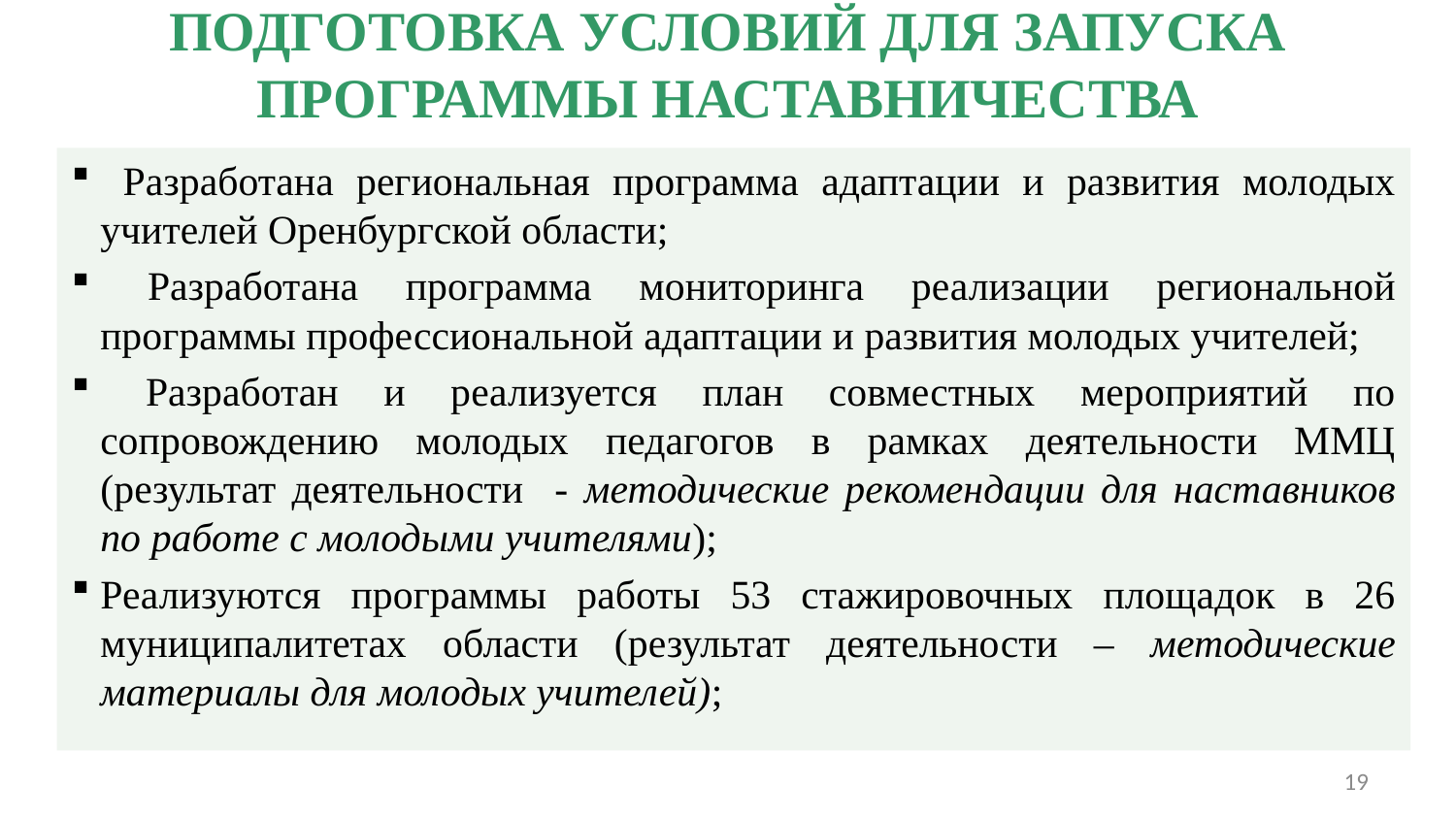

# ПОДГОТОВКА УСЛОВИЙ ДЛЯ ЗАПУСКА ПРОГРАММЫ НАСТАВНИЧЕСТВА
 Разработана региональная программа адаптации и развития молодых учителей Оренбургской области;
 Разработана программа мониторинга реализации региональной программы профессиональной адаптации и развития молодых учителей;
 Разработан и реализуется план совместных мероприятий по сопровождению молодых педагогов в рамках деятельности ММЦ (результат деятельности  - методические рекомендации для наставников по работе с молодыми учителями);
Реализуются программы работы 53 стажировочных площадок в 26 муниципалитетах области (результат деятельности – методические материалы для молодых учителей);

19